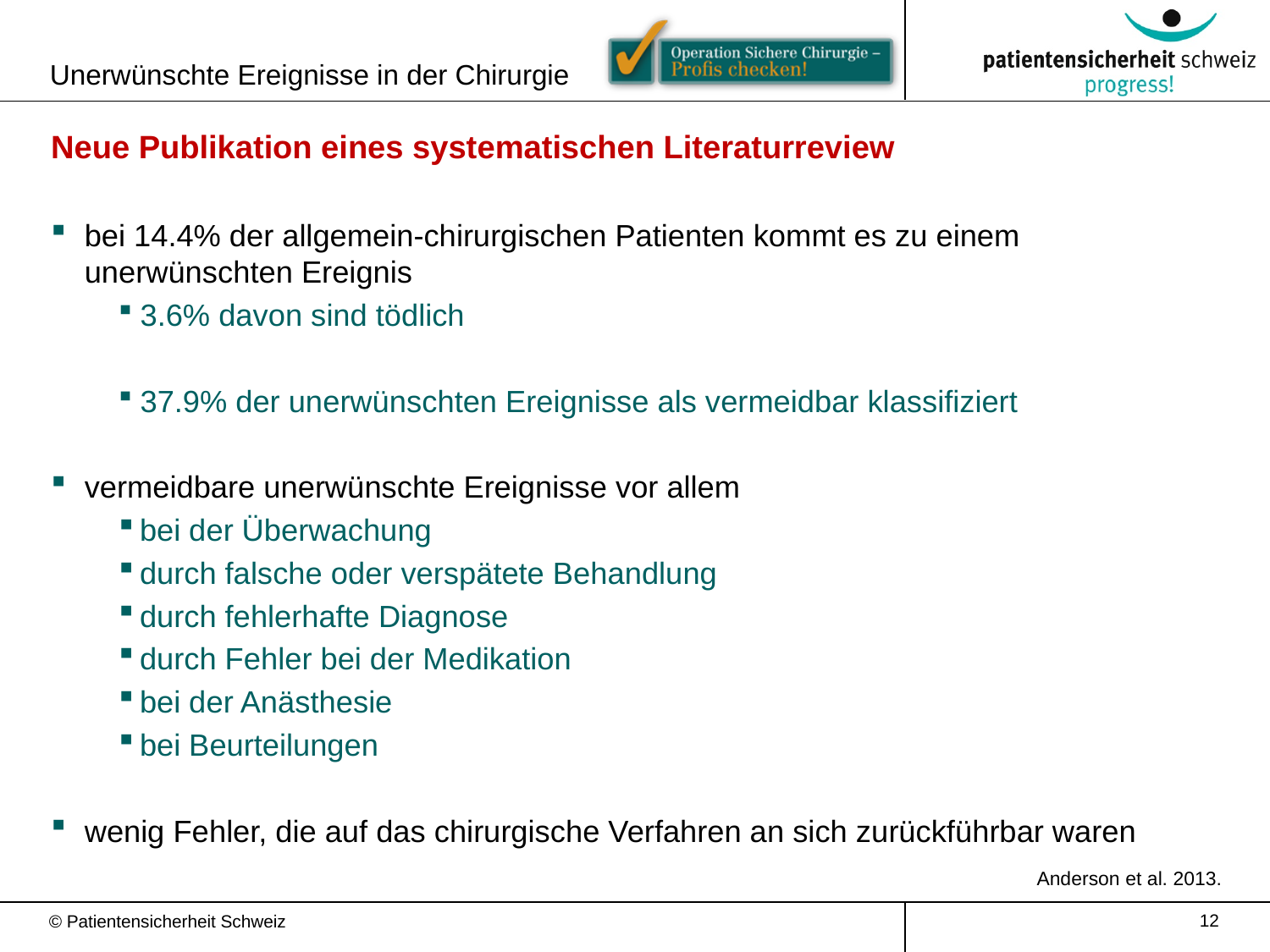

Unerwünschte Ereignisse in der Chirurgie
Neue Publikation eines systematischen Literaturreview

bei 14.4% der allgemein-chirurgischen Patienten kommt es zu einem unerwünschten Ereignis
3.6% davon sind tödlich

37.9% der unerwünschten Ereignisse als vermeidbar klassifiziert

vermeidbare unerwünschte Ereignisse vor allem
bei der Überwachung
durch falsche oder verspätete Behandlung
durch fehlerhafte Diagnose
durch Fehler bei der Medikation
bei der Anästhesie
bei Beurteilungen

wenig Fehler, die auf das chirurgische Verfahren an sich zurückführbar waren

Anderson et al. 2013.

12
© Patientensicherheit Schweiz